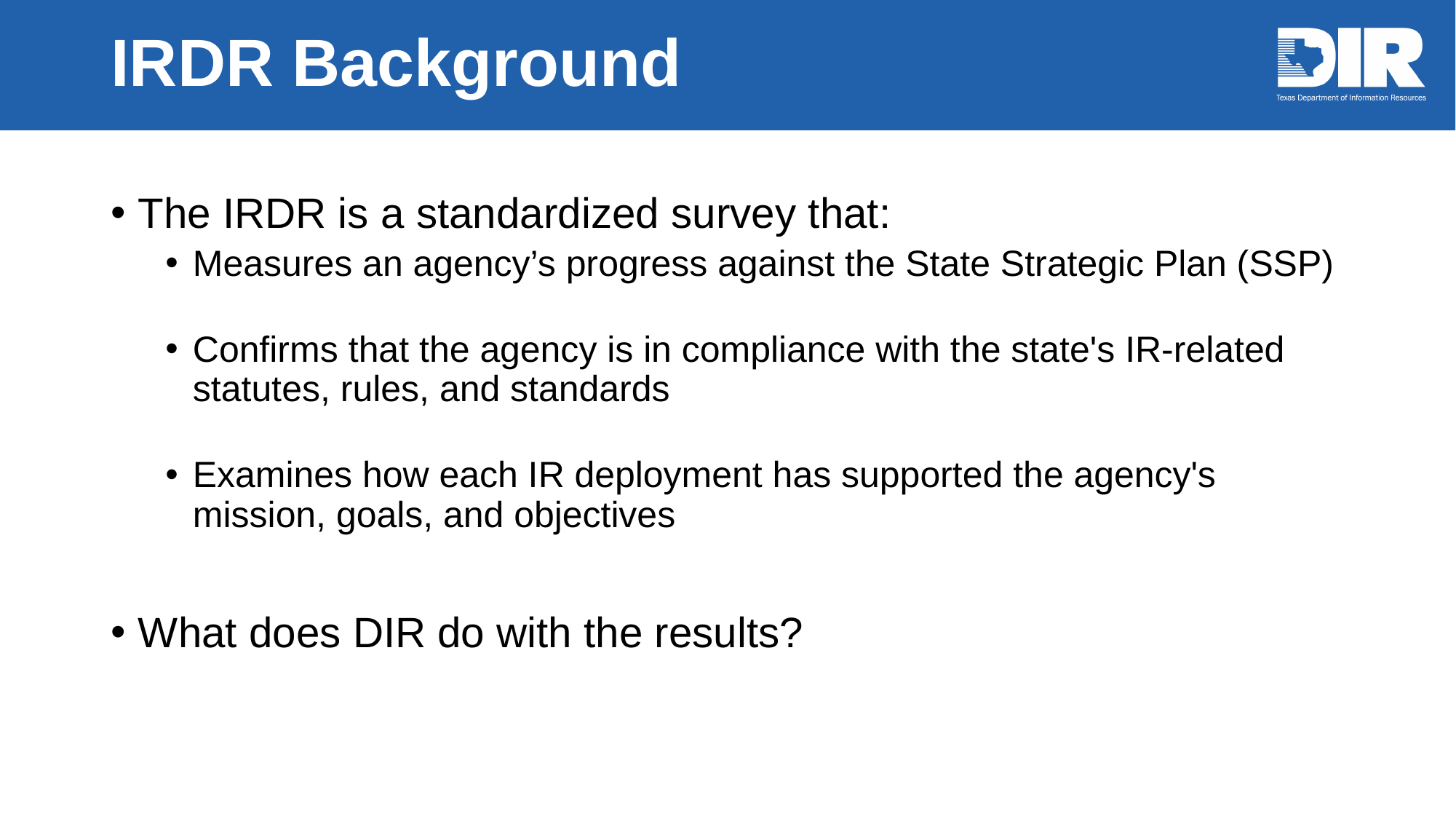

# IRDR Background
The IRDR is a standardized survey that:​​​​​​
Measures an agency’s progress against the State Strategic Plan (SSP)
Confirms that the agency is in compliance with the state's IR-related statutes, rules, and standards
Examines how each IR deployment has supported the agency's mission, goals, and objectives

What does DIR do with the results?